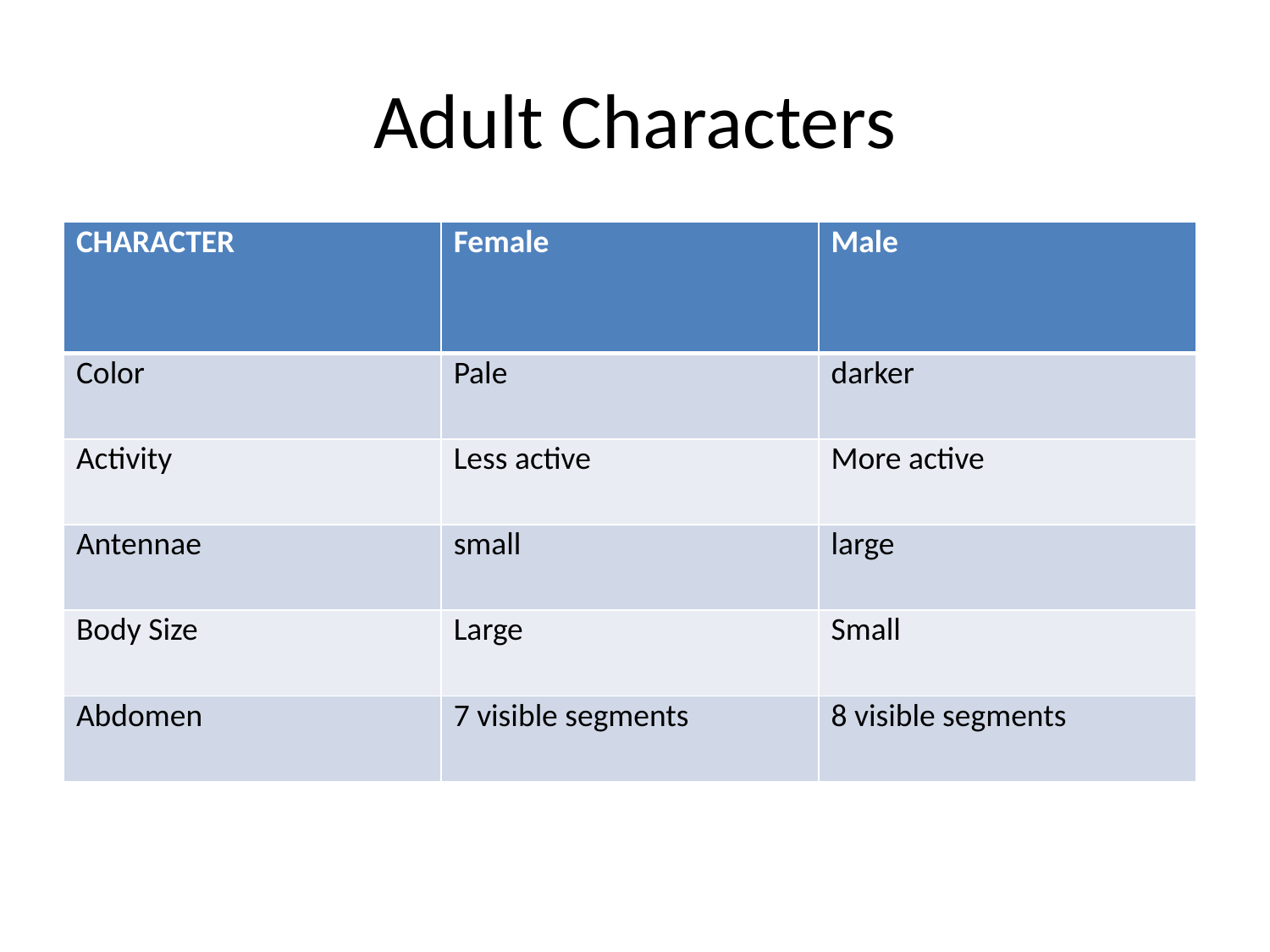

# Adult Characters
| CHARACTER | Female | Male |
| --- | --- | --- |
| Color | Pale | darker |
| Activity | Less active | More active |
| Antennae | small | large |
| Body Size | Large | Small |
| Abdomen | 7 visible segments | 8 visible segments |